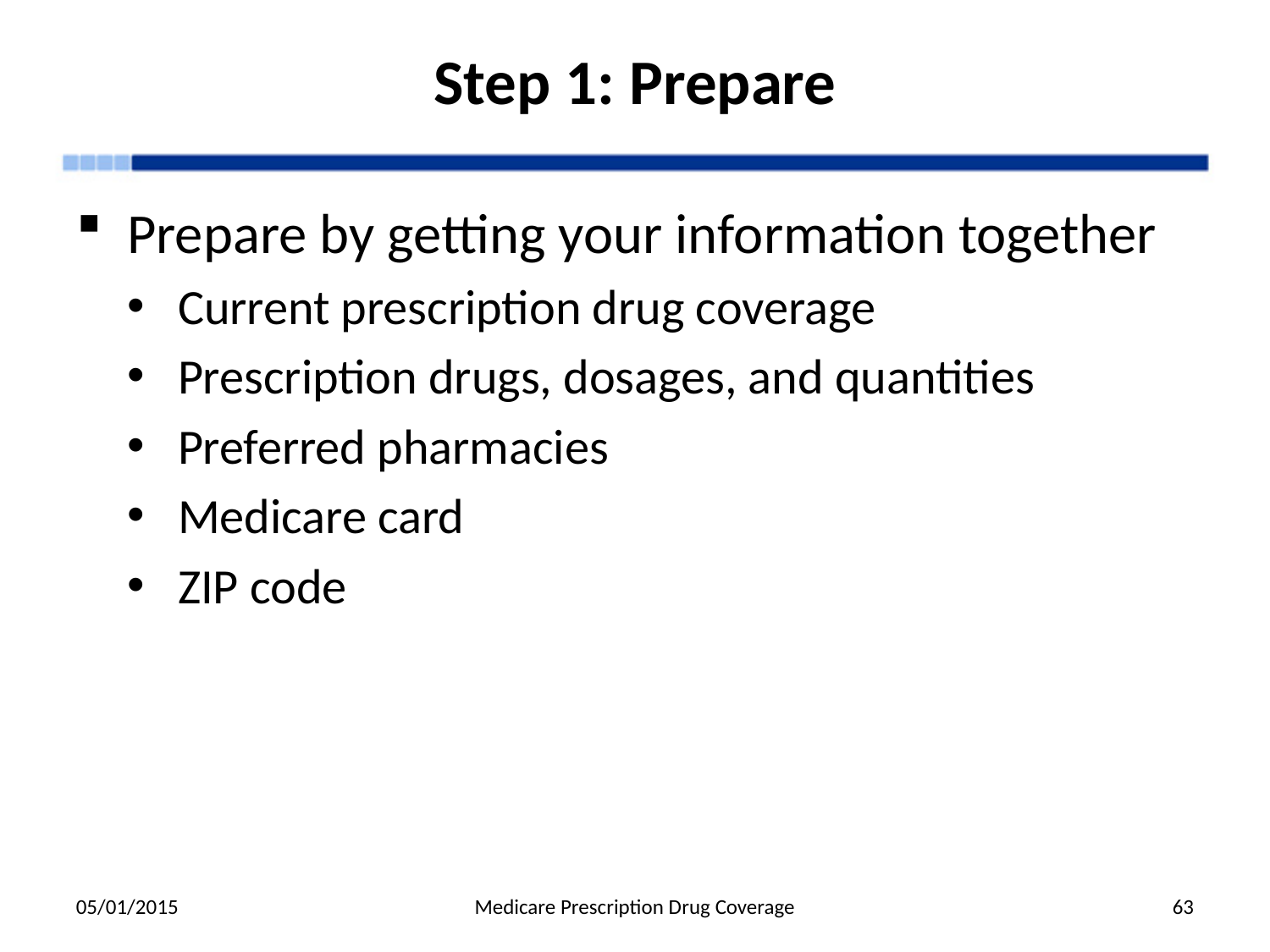

# Step 1: Prepare
Prepare by getting your information together
Current prescription drug coverage
Prescription drugs, dosages, and quantities
Preferred pharmacies
Medicare card
ZIP code

05/01/2015
Medicare Prescription Drug Coverage
63